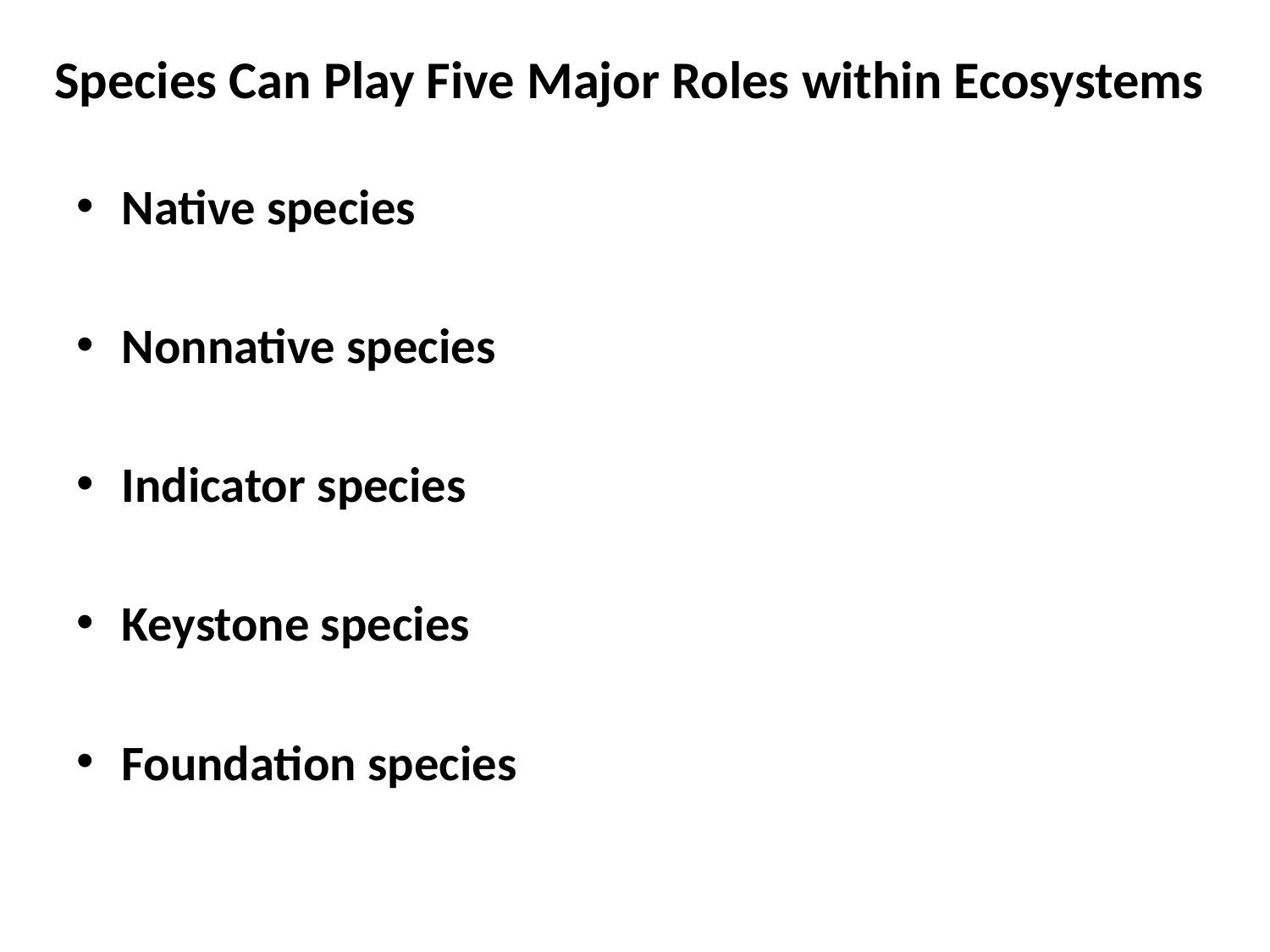

# Species Can Play Five Major Roles within Ecosystems
Native species

Nonnative species

Indicator species

Keystone species

Foundation species